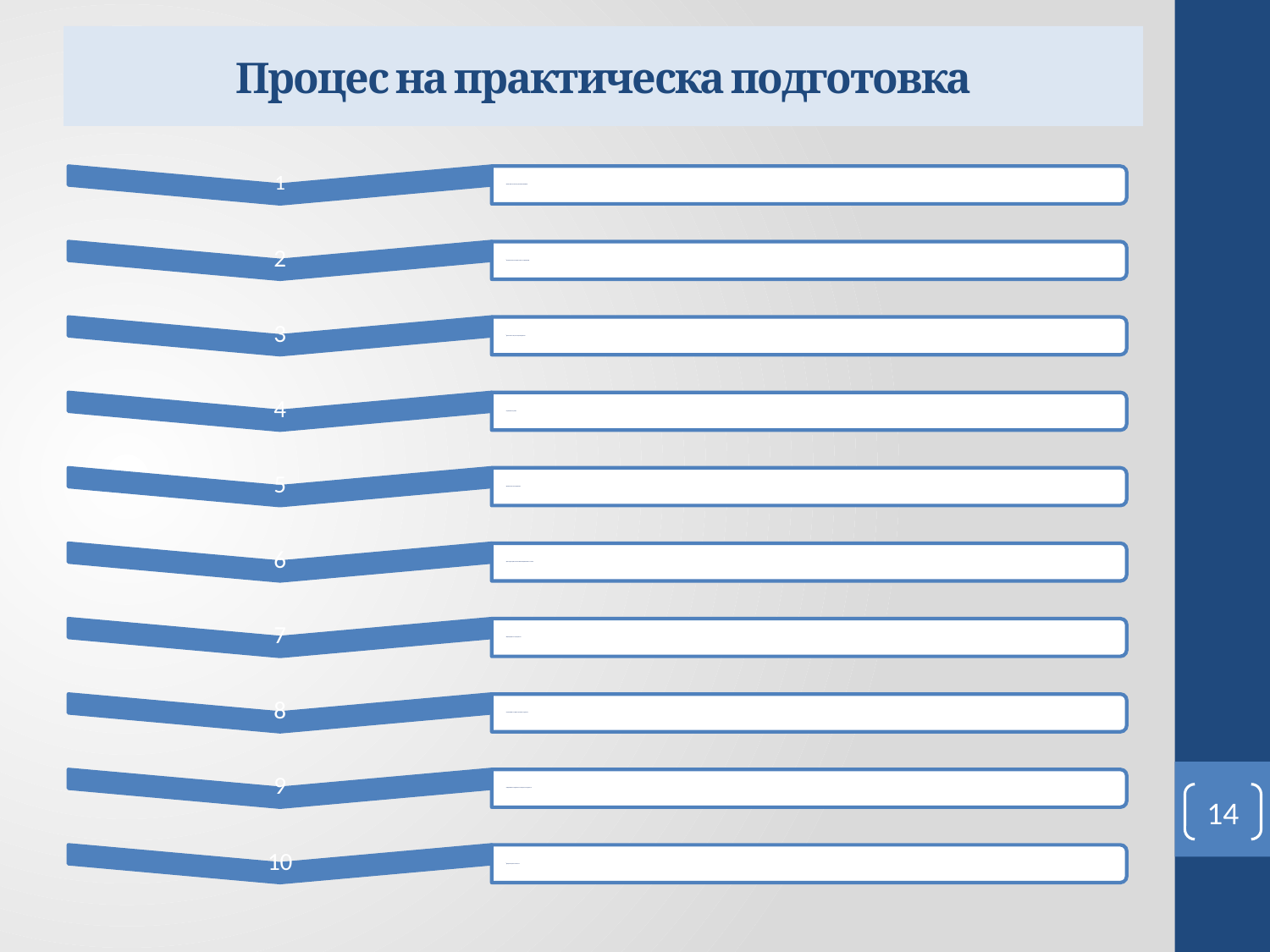

# Процес на практическа подготовка
10
9
8
7
6
5
4
3
2
1
Запознаване с новите нормативни изисквания
Вътрешен анализ на дейностите по обработване
Длъжностно лице по защита на данните
Управление на риска
Приемане на план за действие
Преглед на правните основания за обработване. Съгласие
Информираност и прозрачност
Упражняване на права от субектите на данните
Уведомяване за нарушение на сигурността на данните
Документиране и отчетност
14